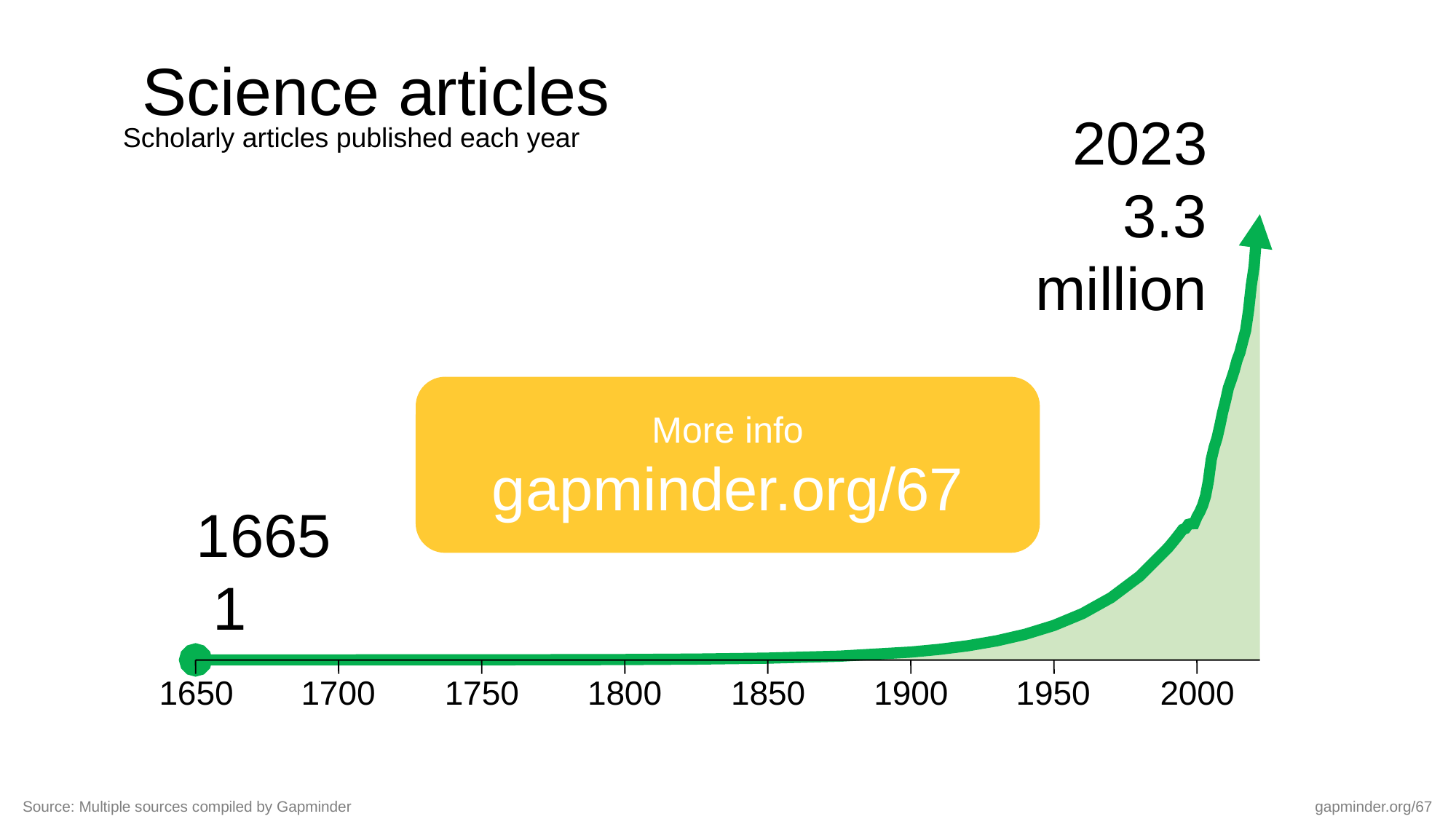

Science articles
2023
 3.3
million
Scholarly articles published each year

More info
gapminder.org/67
1665
 1

1650
1700
1750
1800
1850
1900
1950
2000
Source: Multiple sources compiled by Gapminder
gapminder.org/67